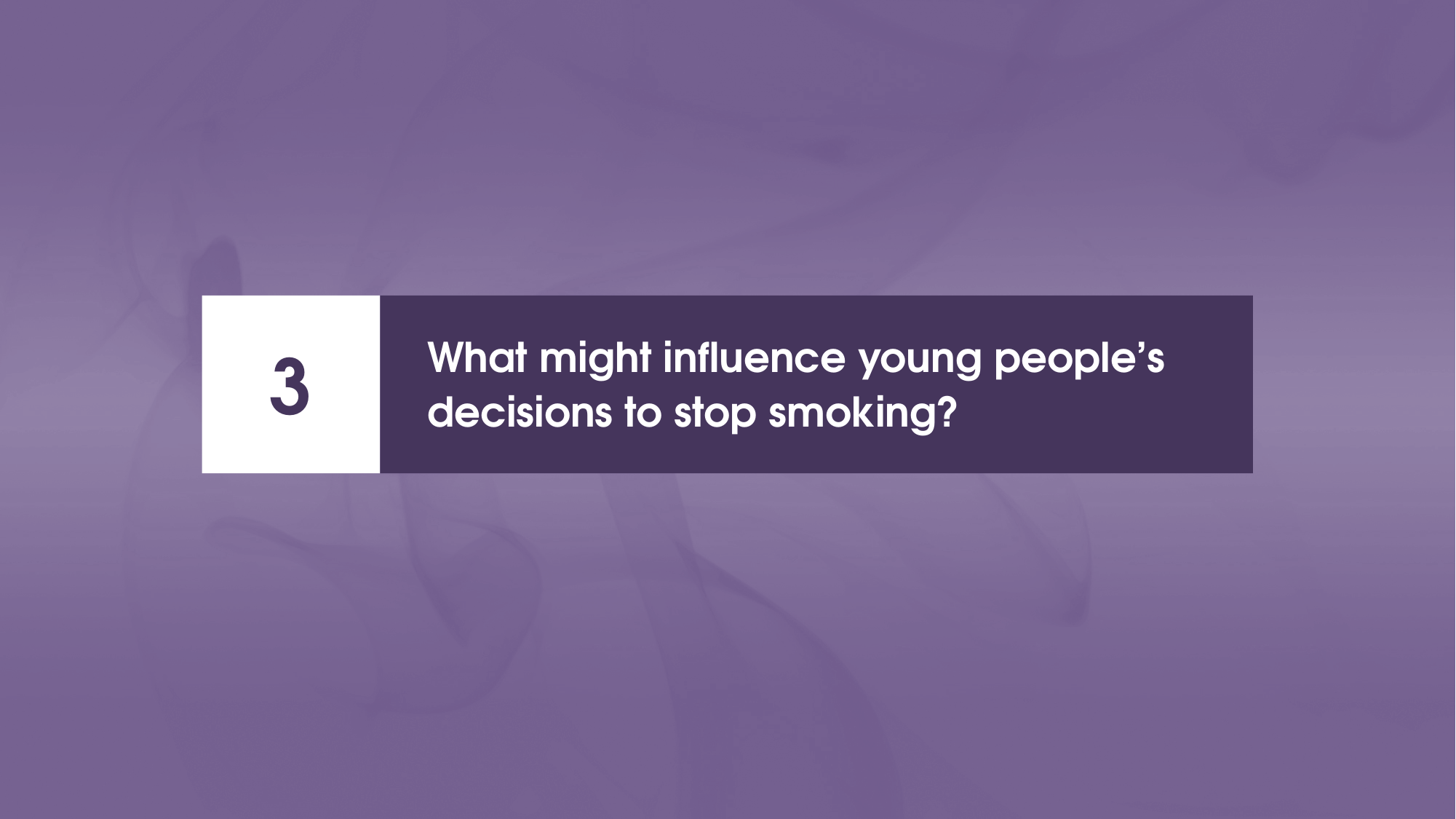

3
What might influence young people’s decisions to stop smoking?